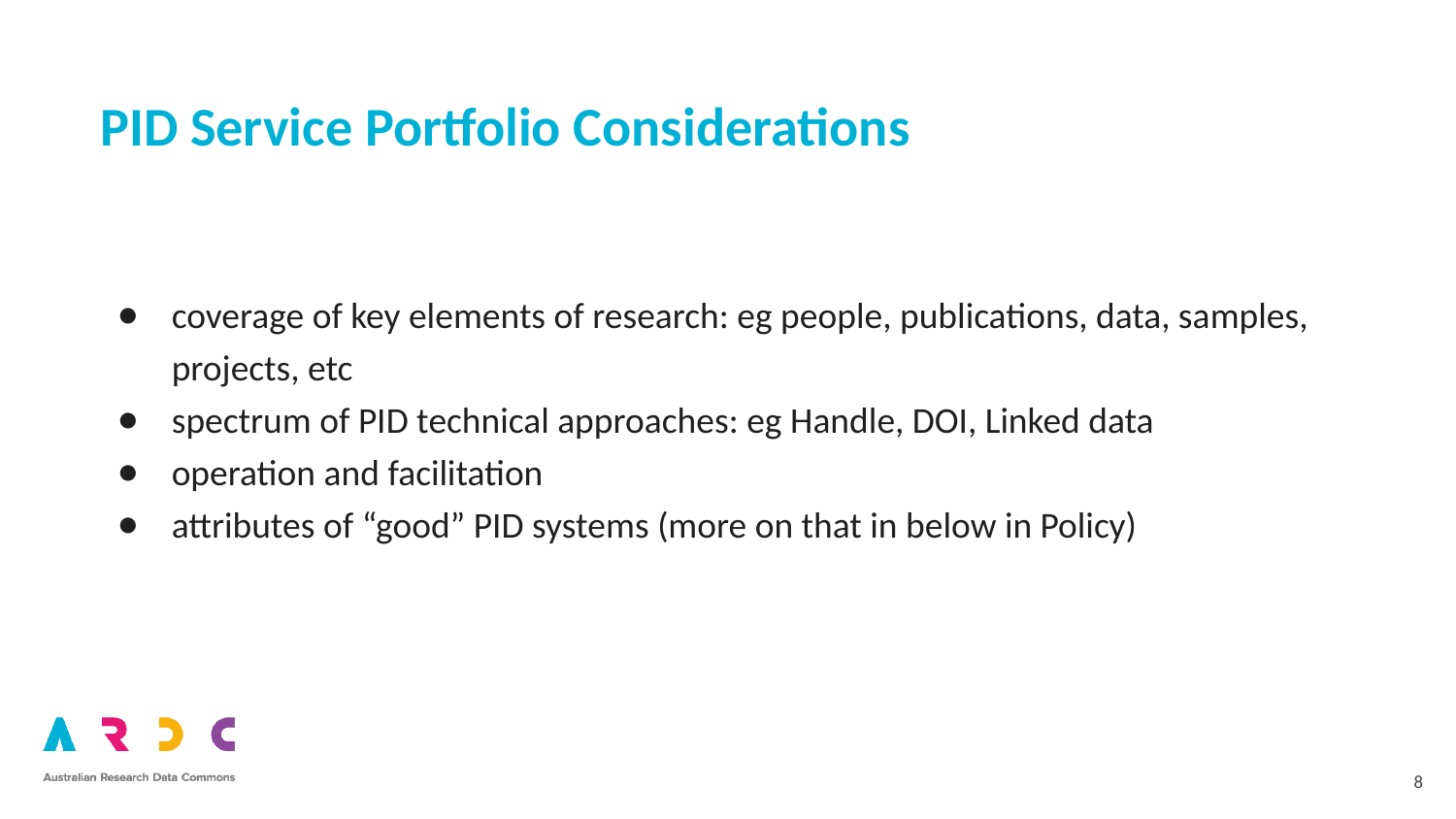

# PID Service Portfolio Considerations
coverage of key elements of research: eg people, publications, data, samples, projects, etc
spectrum of PID technical approaches: eg Handle, DOI, Linked data
operation and facilitation
attributes of “good” PID systems (more on that in below in Policy)
8